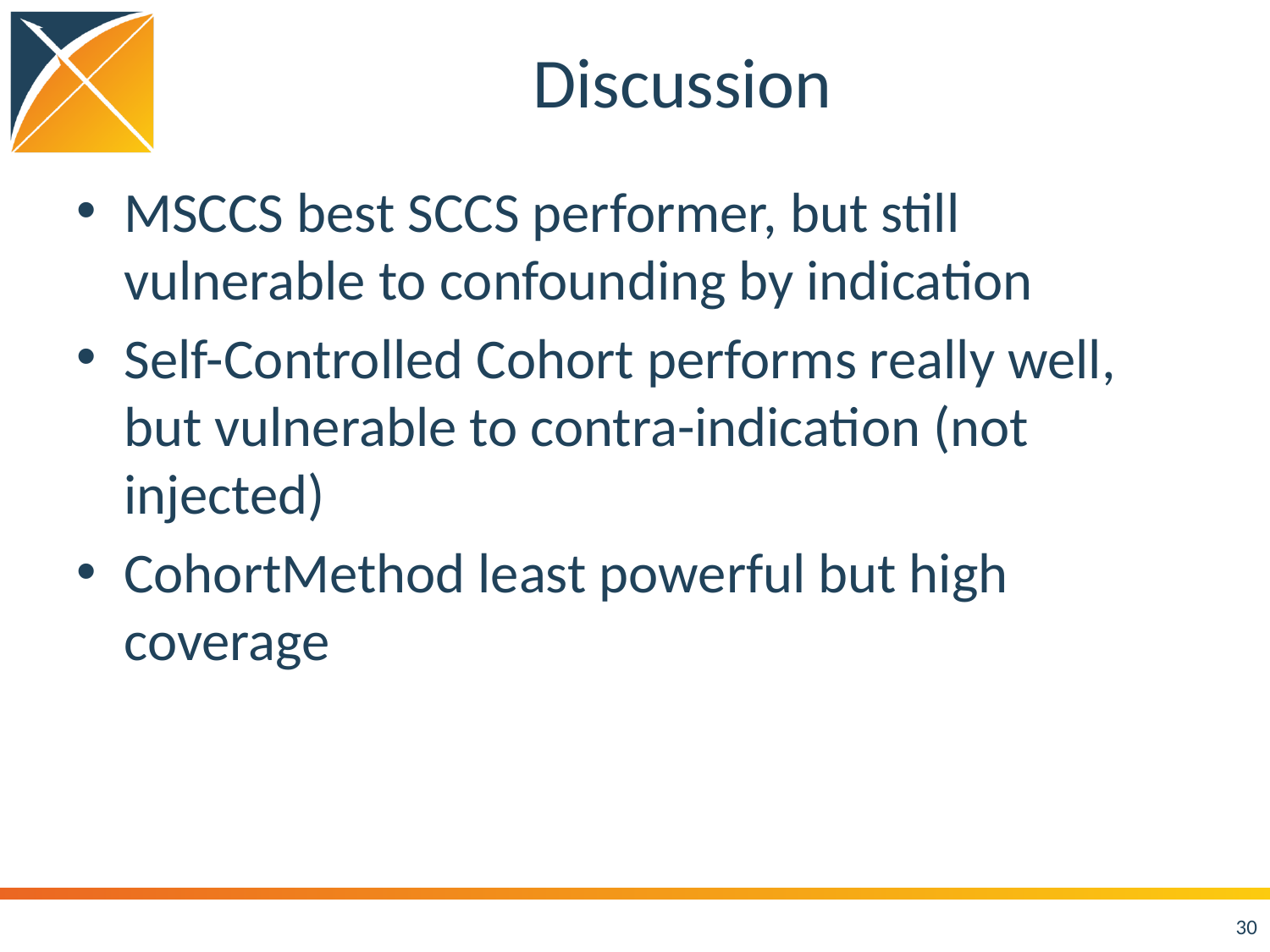

# Discussion
MSCCS best SCCS performer, but still vulnerable to confounding by indication
Self-Controlled Cohort performs really well, but vulnerable to contra-indication (not injected)
CohortMethod least powerful but high coverage

30